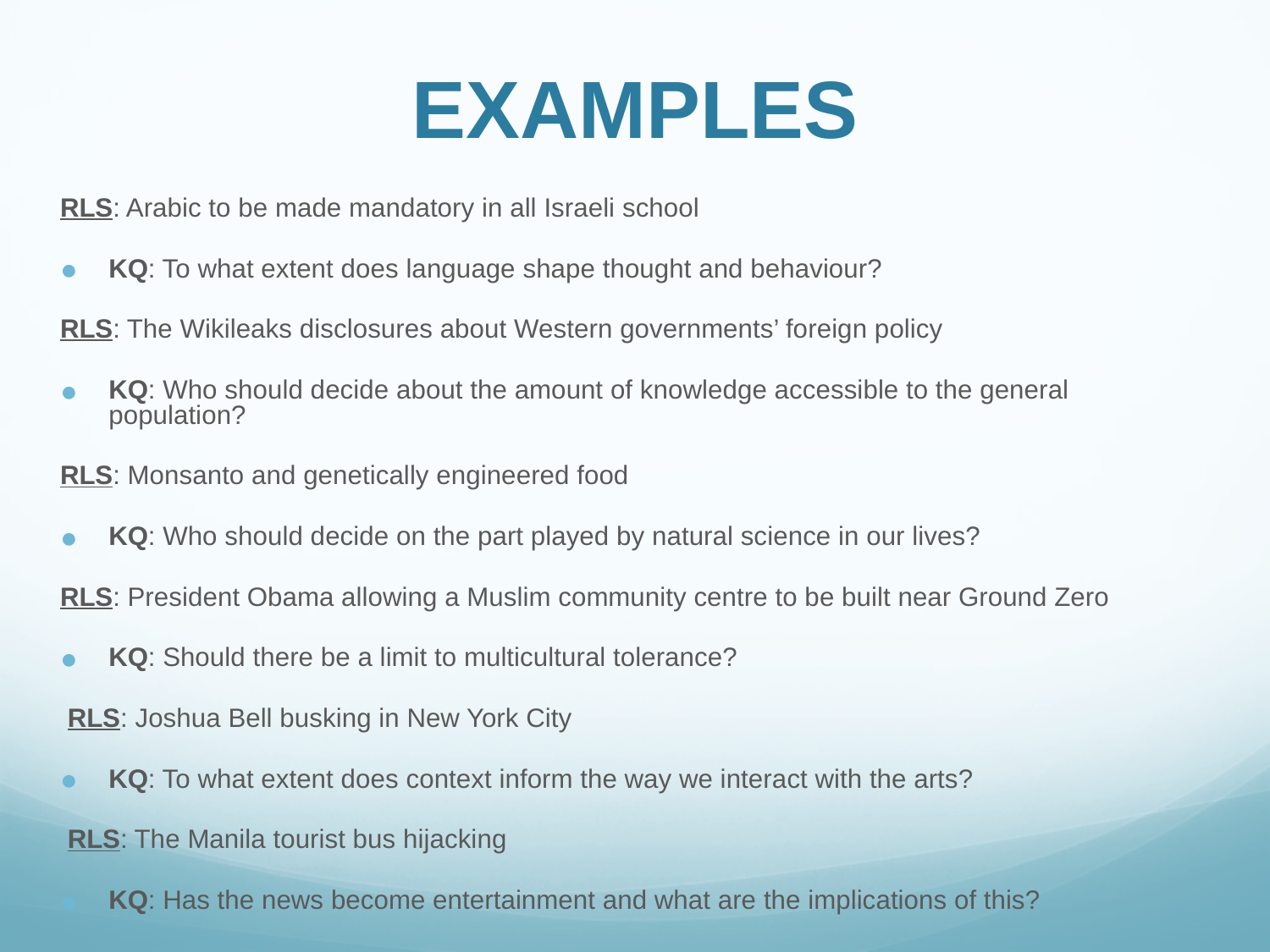

# EXAMPLES
RLS: Arabic to be made mandatory in all Israeli school
KQ: To what extent does language shape thought and behaviour?
RLS: The Wikileaks disclosures about Western governments’ foreign policy
KQ: Who should decide about the amount of knowledge accessible to the general population?
RLS: Monsanto and genetically engineered food
KQ: Who should decide on the part played by natural science in our lives?
RLS: President Obama allowing a Muslim community centre to be built near Ground Zero
KQ: Should there be a limit to multicultural tolerance?
 RLS: Joshua Bell busking in New York City
KQ: To what extent does context inform the way we interact with the arts?
 RLS: The Manila tourist bus hijacking
KQ: Has the news become entertainment and what are the implications of this?